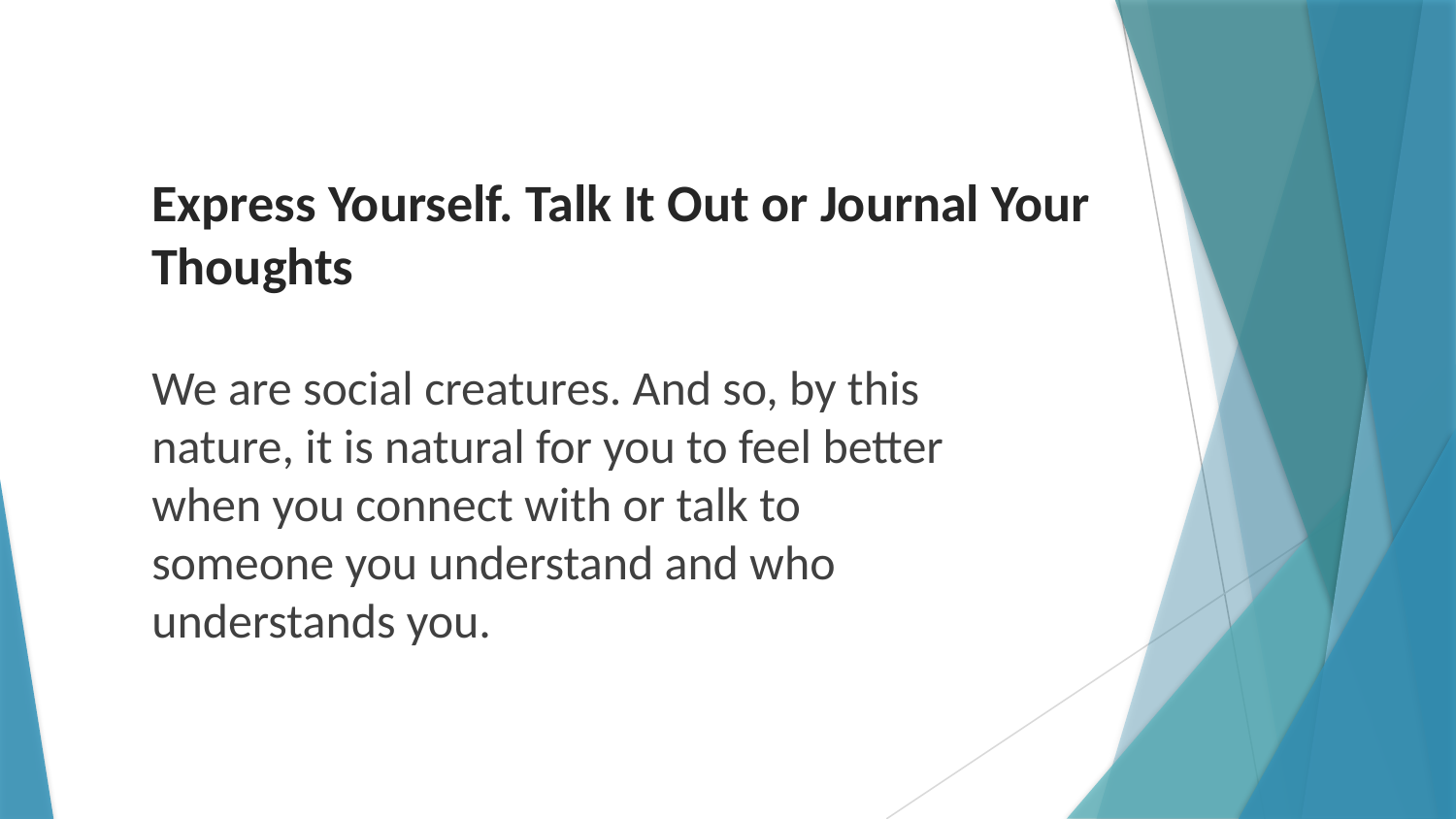

# Express Yourself. Talk It Out or Journal Your Thoughts
We are social creatures. And so, by this nature, it is natural for you to feel better when you connect with or talk to someone you understand and who understands you.